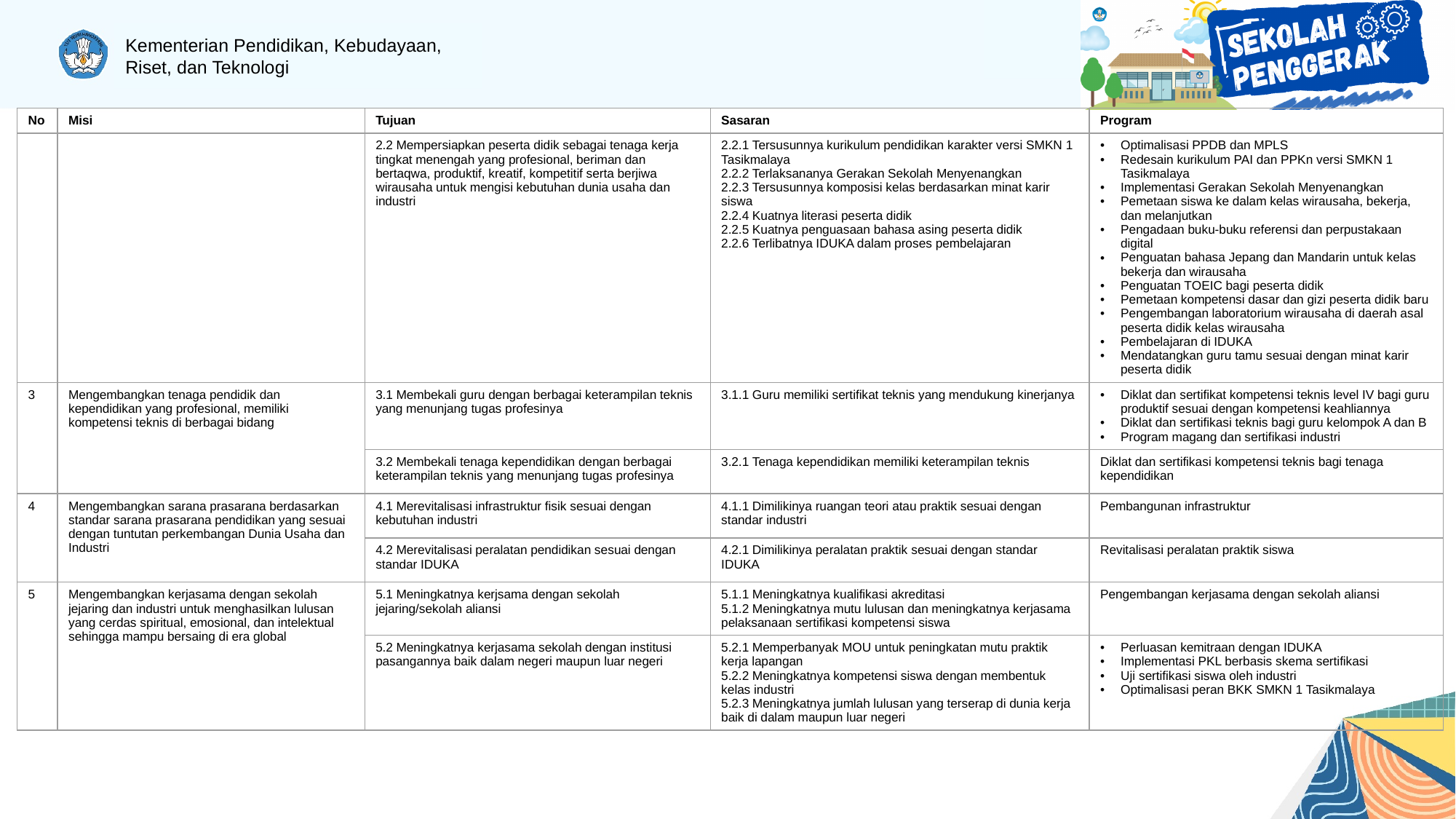

| No | Misi | Tujuan | Sasaran | Program |
| --- | --- | --- | --- | --- |
|  |  | 2.2 Mempersiapkan peserta didik sebagai tenaga kerja tingkat menengah yang profesional, beriman dan bertaqwa, produktif, kreatif, kompetitif serta berjiwa wirausaha untuk mengisi kebutuhan dunia usaha dan industri | 2.2.1 Tersusunnya kurikulum pendidikan karakter versi SMKN 1 Tasikmalaya 2.2.2 Terlaksananya Gerakan Sekolah Menyenangkan 2.2.3 Tersusunnya komposisi kelas berdasarkan minat karir siswa 2.2.4 Kuatnya literasi peserta didik 2.2.5 Kuatnya penguasaan bahasa asing peserta didik 2.2.6 Terlibatnya IDUKA dalam proses pembelajaran | Optimalisasi PPDB dan MPLS Redesain kurikulum PAI dan PPKn versi SMKN 1 Tasikmalaya Implementasi Gerakan Sekolah Menyenangkan Pemetaan siswa ke dalam kelas wirausaha, bekerja, dan melanjutkan Pengadaan buku-buku referensi dan perpustakaan digital Penguatan bahasa Jepang dan Mandarin untuk kelas bekerja dan wirausaha Penguatan TOEIC bagi peserta didik Pemetaan kompetensi dasar dan gizi peserta didik baru Pengembangan laboratorium wirausaha di daerah asal peserta didik kelas wirausaha Pembelajaran di IDUKA Mendatangkan guru tamu sesuai dengan minat karir peserta didik |
| 3 | Mengembangkan tenaga pendidik dan kependidikan yang profesional, memiliki kompetensi teknis di berbagai bidang | 3.1 Membekali guru dengan berbagai keterampilan teknis yang menunjang tugas profesinya | 3.1.1 Guru memiliki sertifikat teknis yang mendukung kinerjanya | Diklat dan sertifikat kompetensi teknis level IV bagi guru produktif sesuai dengan kompetensi keahliannya Diklat dan sertifikasi teknis bagi guru kelompok A dan B Program magang dan sertifikasi industri |
|  |  | 3.2 Membekali tenaga kependidikan dengan berbagai keterampilan teknis yang menunjang tugas profesinya | 3.2.1 Tenaga kependidikan memiliki keterampilan teknis | Diklat dan sertifikasi kompetensi teknis bagi tenaga kependidikan |
| 4 | Mengembangkan sarana prasarana berdasarkan standar sarana prasarana pendidikan yang sesuai dengan tuntutan perkembangan Dunia Usaha dan Industri | 4.1 Merevitalisasi infrastruktur fisik sesuai dengan kebutuhan industri | 4.1.1 Dimilikinya ruangan teori atau praktik sesuai dengan standar industri | Pembangunan infrastruktur |
|  |  | 4.2 Merevitalisasi peralatan pendidikan sesuai dengan standar IDUKA | 4.2.1 Dimilikinya peralatan praktik sesuai dengan standar IDUKA | Revitalisasi peralatan praktik siswa |
| 5 | Mengembangkan kerjasama dengan sekolah jejaring dan industri untuk menghasilkan lulusan yang cerdas spiritual, emosional, dan intelektual sehingga mampu bersaing di era global | 5.1 Meningkatnya kerjsama dengan sekolah jejaring/sekolah aliansi | 5.1.1 Meningkatnya kualifikasi akreditasi 5.1.2 Meningkatnya mutu lulusan dan meningkatnya kerjasama pelaksanaan sertifikasi kompetensi siswa | Pengembangan kerjasama dengan sekolah aliansi |
|  |  | 5.2 Meningkatnya kerjasama sekolah dengan institusi pasangannya baik dalam negeri maupun luar negeri | 5.2.1 Memperbanyak MOU untuk peningkatan mutu praktik kerja lapangan 5.2.2 Meningkatnya kompetensi siswa dengan membentuk kelas industri 5.2.3 Meningkatnya jumlah lulusan yang terserap di dunia kerja baik di dalam maupun luar negeri | Perluasan kemitraan dengan IDUKA Implementasi PKL berbasis skema sertifikasi Uji sertifikasi siswa oleh industri Optimalisasi peran BKK SMKN 1 Tasikmalaya |